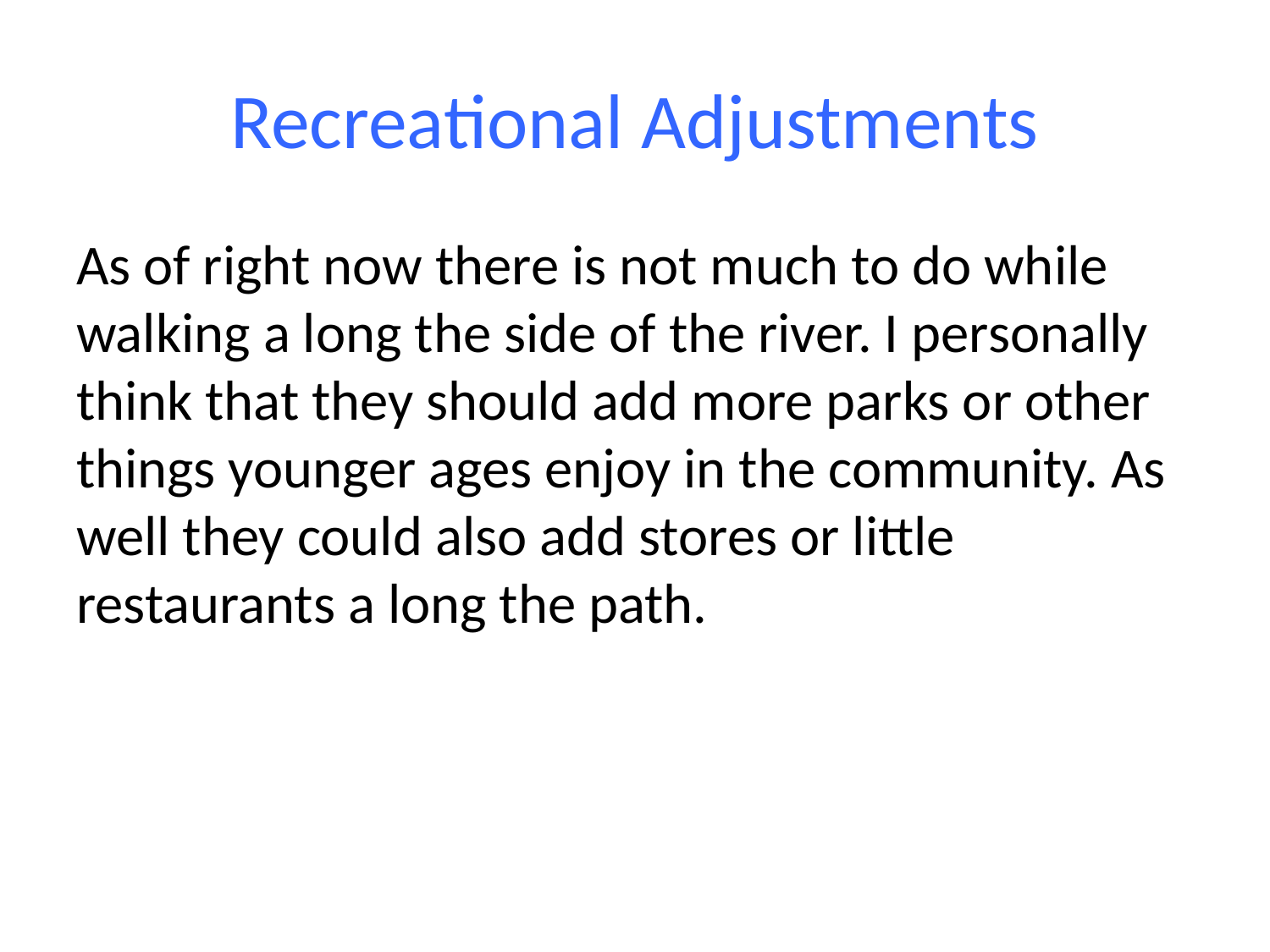

# Recreational Adjustments
As of right now there is not much to do while walking a long the side of the river. I personally think that they should add more parks or other things younger ages enjoy in the community. As well they could also add stores or little restaurants a long the path.